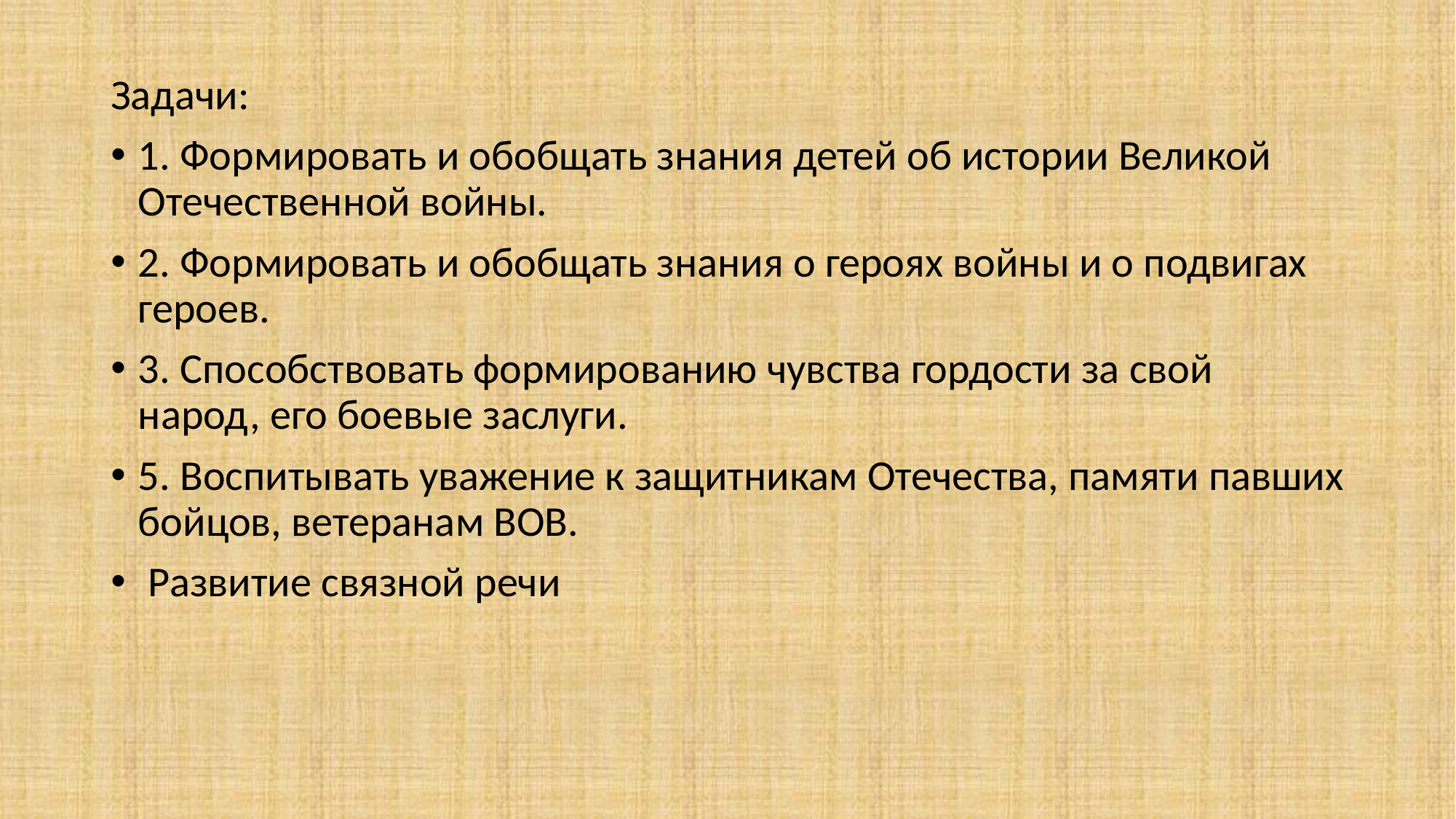

Задачи:
1. Формировать и обобщать знания детей об истории Великой Отечественной войны.
2. Формировать и обобщать знания о героях войны и о подвигах героев.
3. Способствовать формированию чувства гордости за свой народ, его боевые заслуги.
5. Воспитывать уважение к защитникам Отечества, памяти павших бойцов, ветеранам ВОВ.
 Развитие связной речи